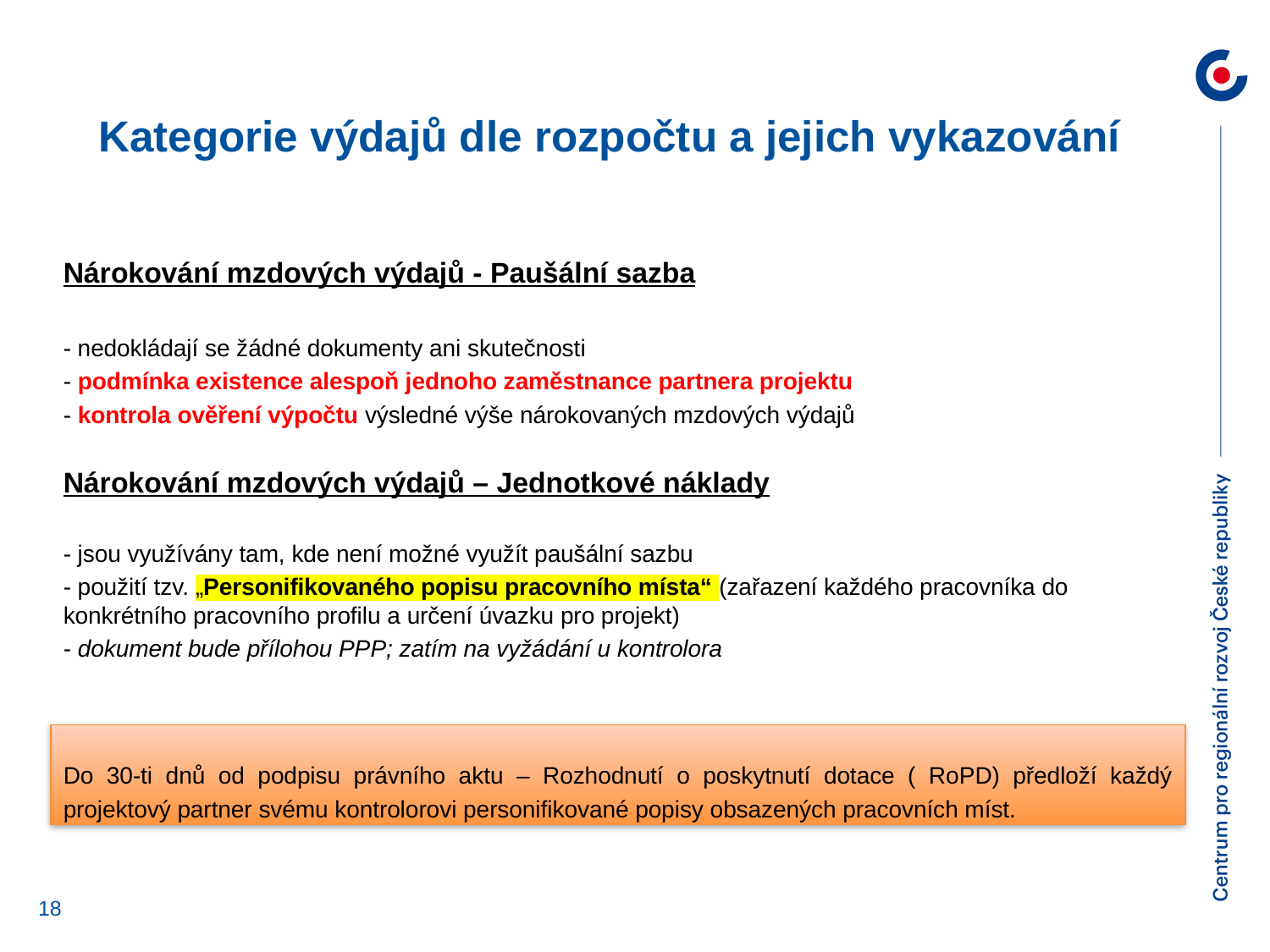

Kategorie výdajů dle rozpočtu a jejich vykazování

Nárokování mzdových výdajů - Paušální sazba

- nedokládají se žádné dokumenty ani skutečnosti
- podmínka existence alespoň jednoho zaměstnance partnera projektu
- kontrola ověření výpočtu výsledné výše nárokovaných mzdových výdajů

Nárokování mzdových výdajů – Jednotkové náklady

- jsou využívány tam, kde není možné využít paušální sazbu
- použití tzv. „Personifikovaného popisu pracovního místa“ (zařazení každého pracovníka do konkrétního pracovního profilu a určení úvazku pro projekt)
- dokument bude přílohou PPP; zatím na vyžádání u kontrolora

Do 30-ti dnů od podpisu právního aktu – Rozhodnutí o poskytnutí dotace ( RoPD) předloží každý projektový partner svému kontrolorovi personifikované popisy obsazených pracovních míst.

18